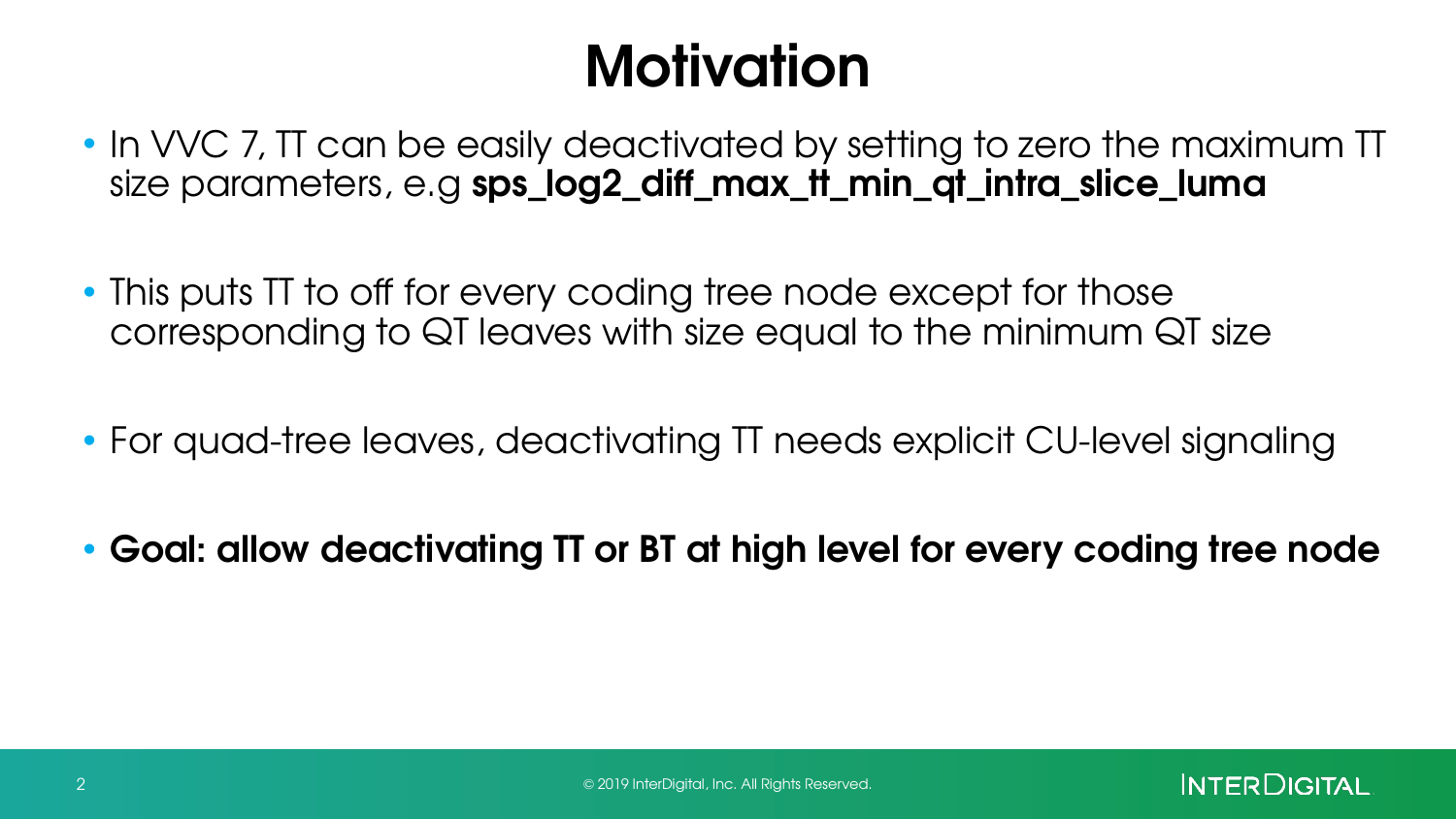

# Motivation
In VVC 7, TT can be easily deactivated by setting to zero the maximum TT size parameters, e.g sps_log2_diff_max_tt_min_qt_intra_slice_luma

This puts TT to off for every coding tree node except for those corresponding to QT leaves with size equal to the minimum QT size

For quad-tree leaves, deactivating TT needs explicit CU-level signaling

Goal: allow deactivating TT or BT at high level for every coding tree node

2
© 2019 InterDigital, Inc. All Rights Reserved.